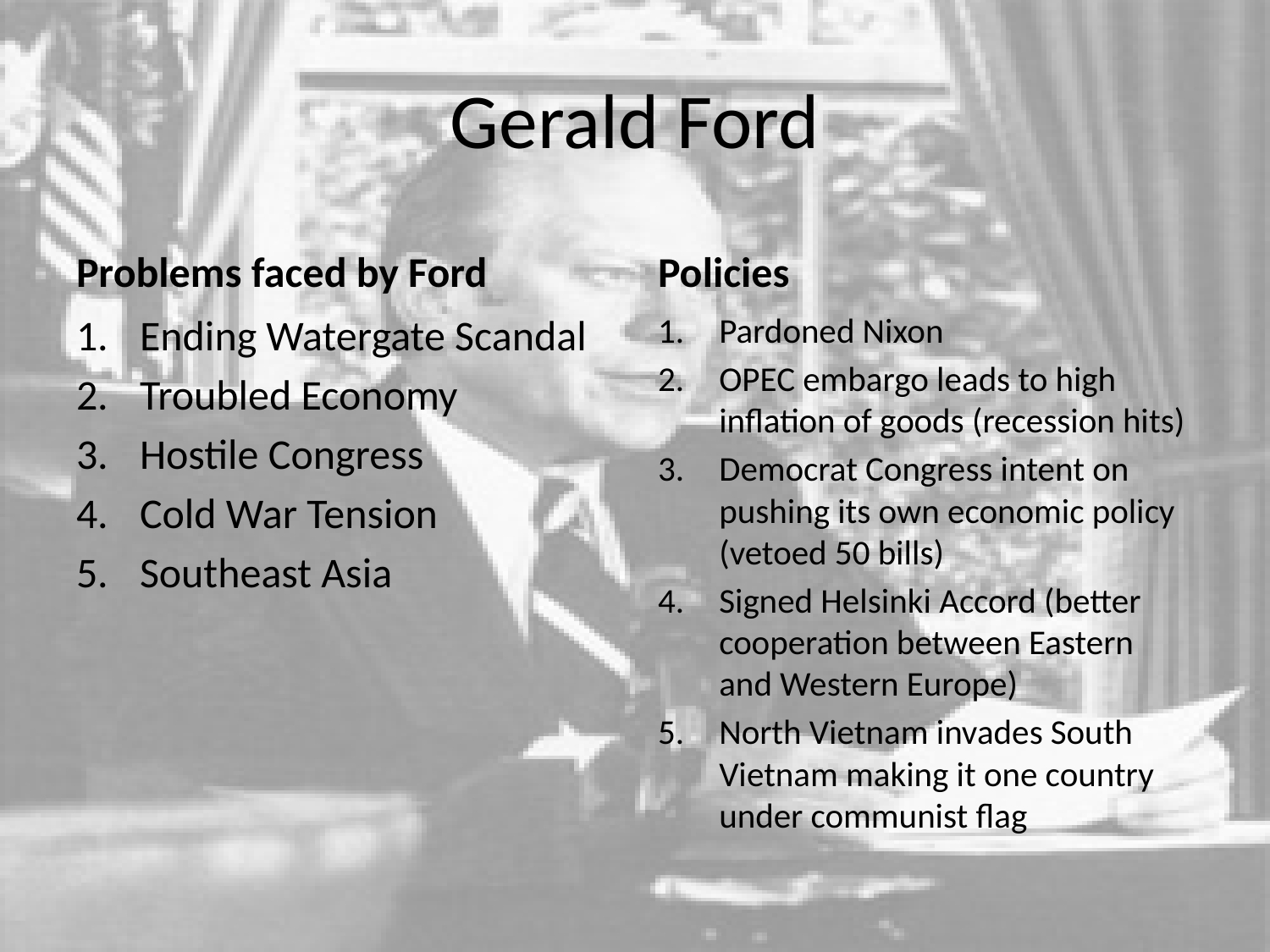

# Gerald Ford
Problems faced by Ford
Policies
Ending Watergate Scandal
Troubled Economy
Hostile Congress
Cold War Tension
Southeast Asia
Pardoned Nixon
OPEC embargo leads to high inflation of goods (recession hits)
Democrat Congress intent on pushing its own economic policy (vetoed 50 bills)
Signed Helsinki Accord (better cooperation between Eastern and Western Europe)
North Vietnam invades South Vietnam making it one country under communist flag